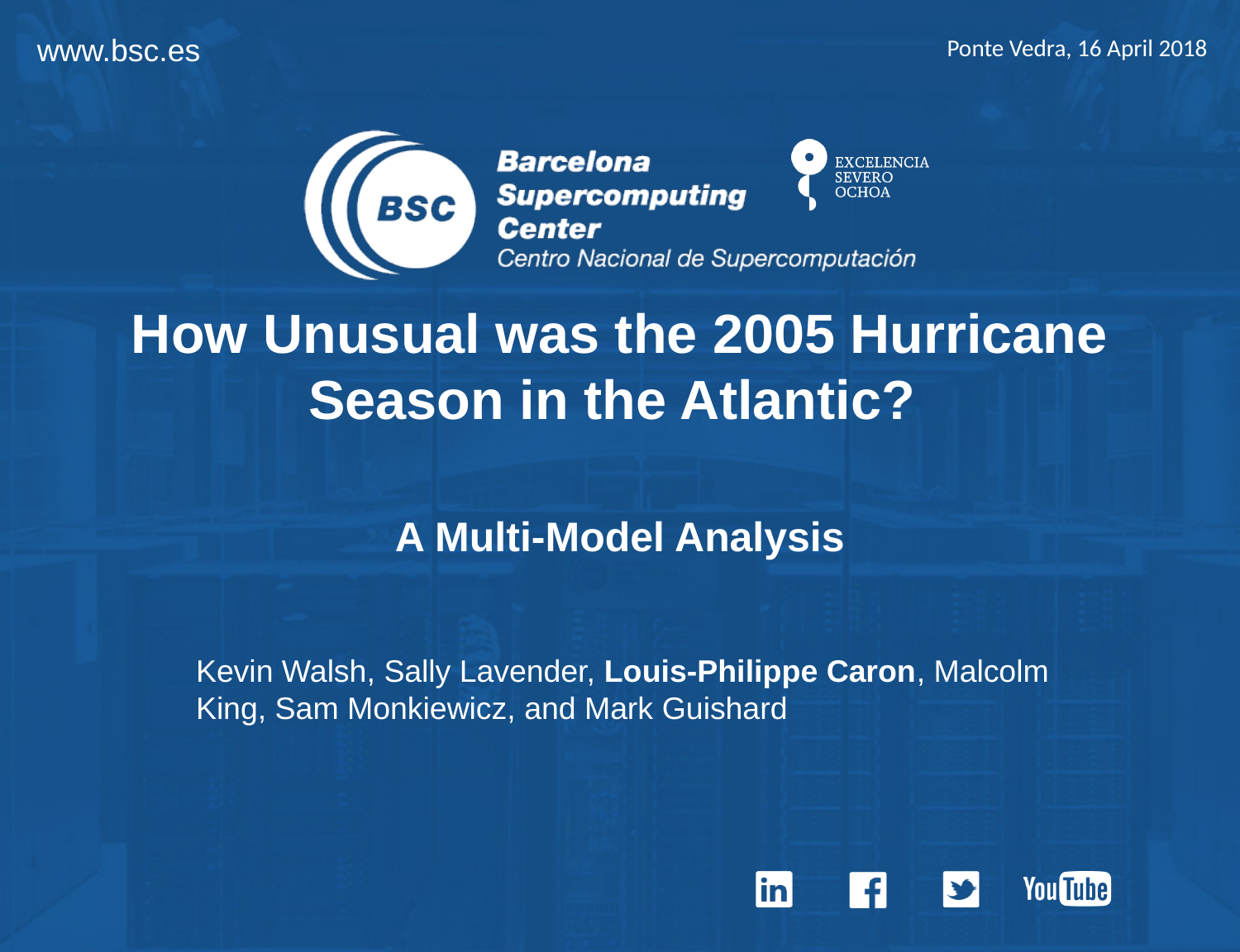

Ponte Vedra, 16 April 2018
How Unusual was the 2005 Hurricane Season in the Atlantic?
A Multi-Model Analysis
Kevin Walsh, Sally Lavender, Louis-Philippe Caron, Malcolm King, Sam Monkiewicz, and Mark Guishard